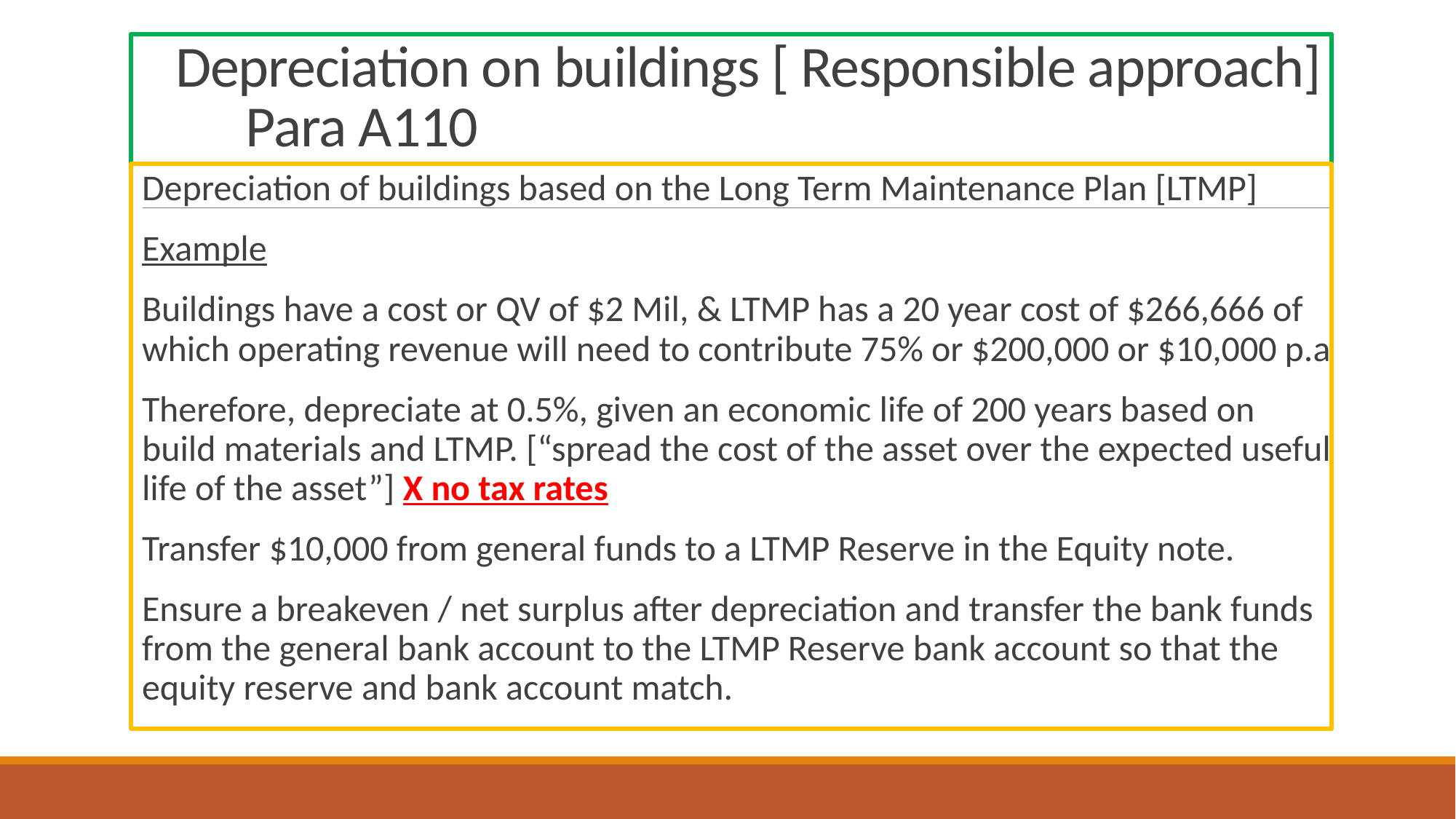

# Depreciation on buildings [ Responsible approach]  Para A110
Depreciation of buildings based on the Long Term Maintenance Plan [LTMP]
Example
Buildings have a cost or QV of $2 Mil, & LTMP has a 20 year cost of $266,666 of which operating revenue will need to contribute 75% or $200,000 or $10,000 p.a
Therefore, depreciate at 0.5%, given an economic life of 200 years based on build materials and LTMP. [“spread the cost of the asset over the expected useful life of the asset”] X no tax rates
Transfer $10,000 from general funds to a LTMP Reserve in the Equity note.
Ensure a breakeven / net surplus after depreciation and transfer the bank funds from the general bank account to the LTMP Reserve bank account so that the equity reserve and bank account match.